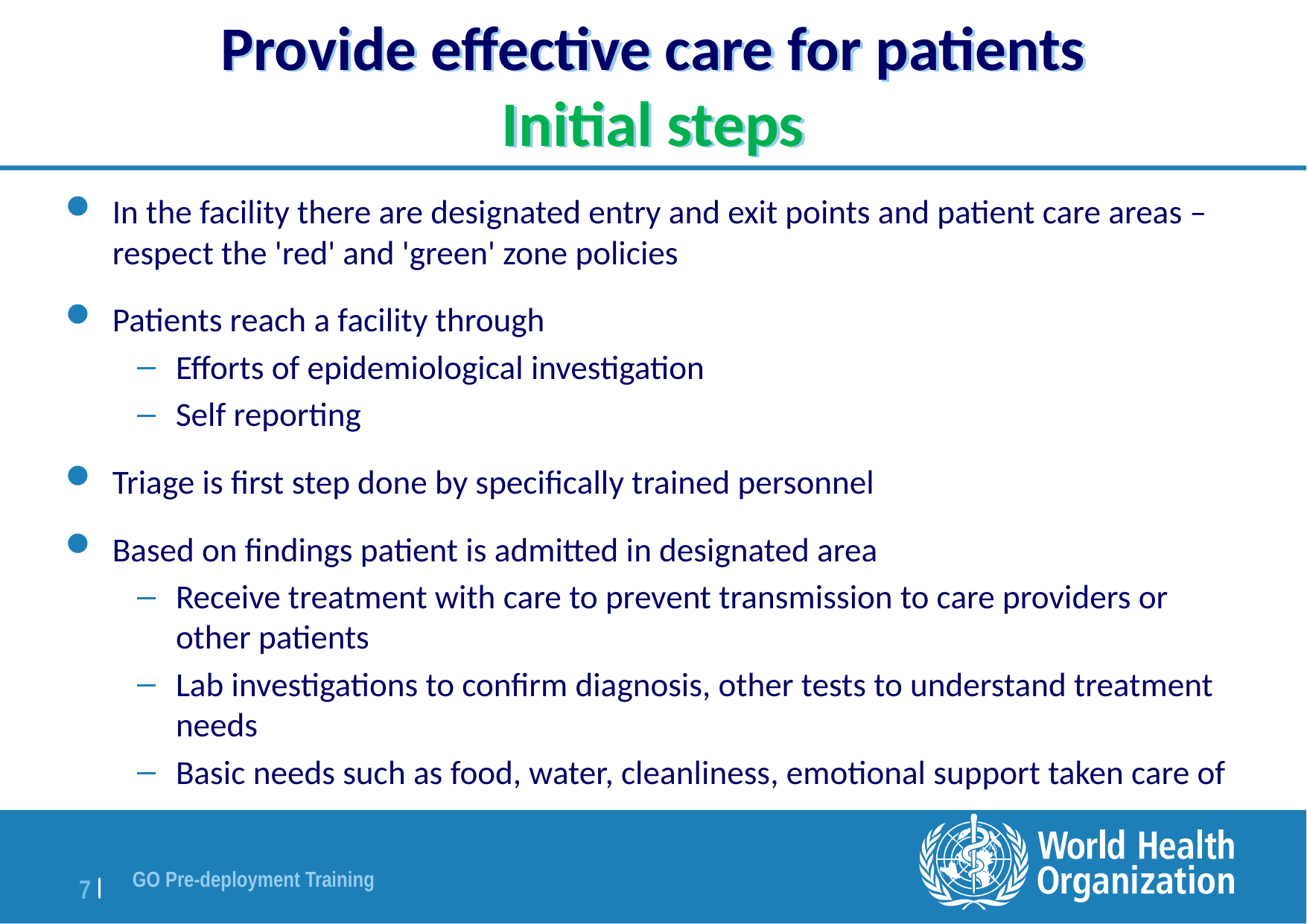

# Provide effective care for patients Initial steps
In the facility there are designated entry and exit points and patient care areas – respect the 'red' and 'green' zone policies
Patients reach a facility through
Efforts of epidemiological investigation
Self reporting
Triage is first step done by specifically trained personnel
Based on findings patient is admitted in designated area
Receive treatment with care to prevent transmission to care providers or other patients
Lab investigations to confirm diagnosis, other tests to understand treatment needs
Basic needs such as food, water, cleanliness, emotional support taken care of